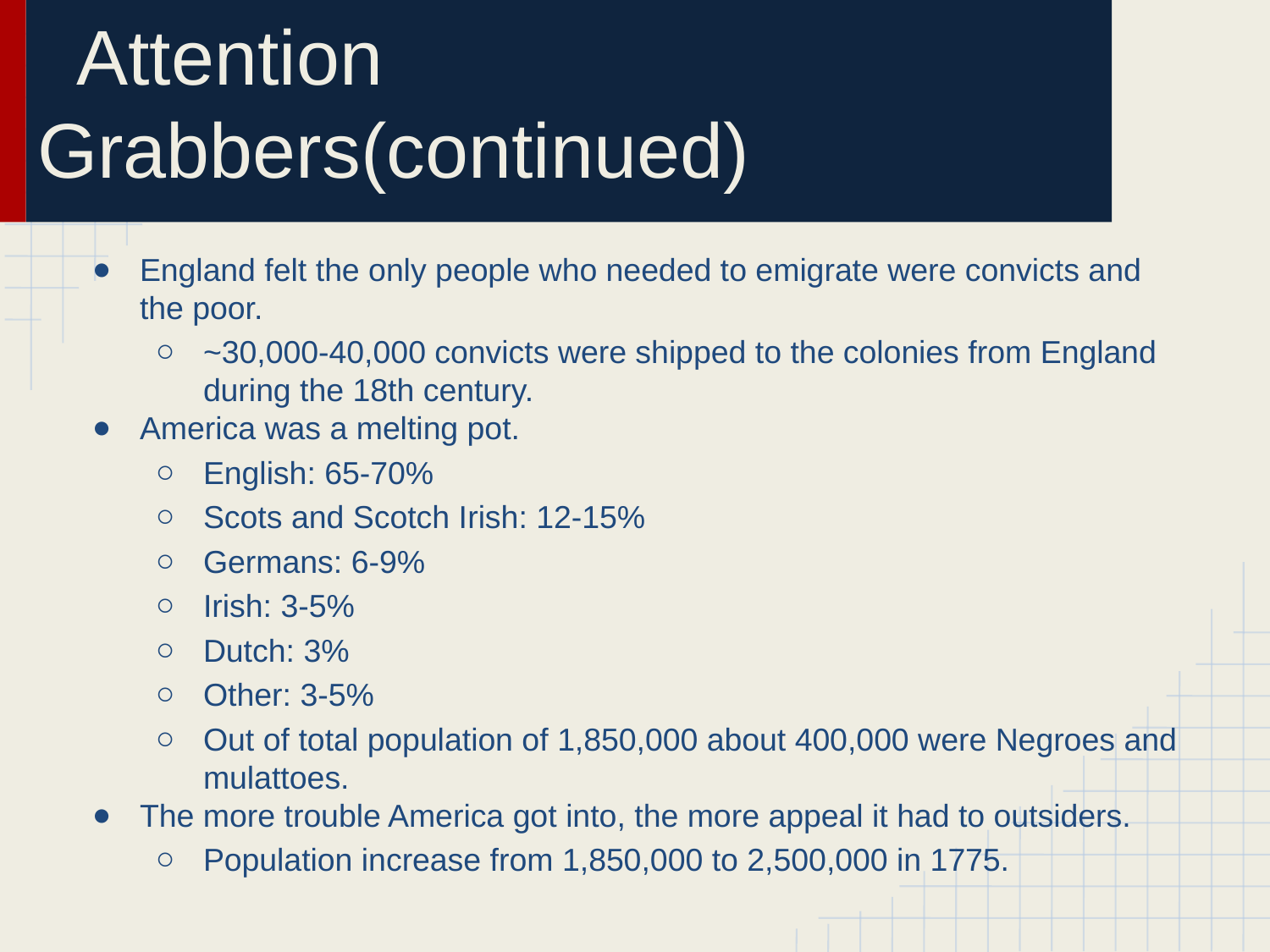

# Attention Grabbers(continued)
England felt the only people who needed to emigrate were convicts and the poor.
~30,000-40,000 convicts were shipped to the colonies from England during the 18th century.
America was a melting pot.
English: 65-70%
Scots and Scotch Irish: 12-15%
Germans: 6-9%
Irish: 3-5%
Dutch: 3%
Other: 3-5%
Out of total population of 1,850,000 about 400,000 were Negroes and mulattoes.
The more trouble America got into, the more appeal it had to outsiders.
Population increase from 1,850,000 to 2,500,000 in 1775.